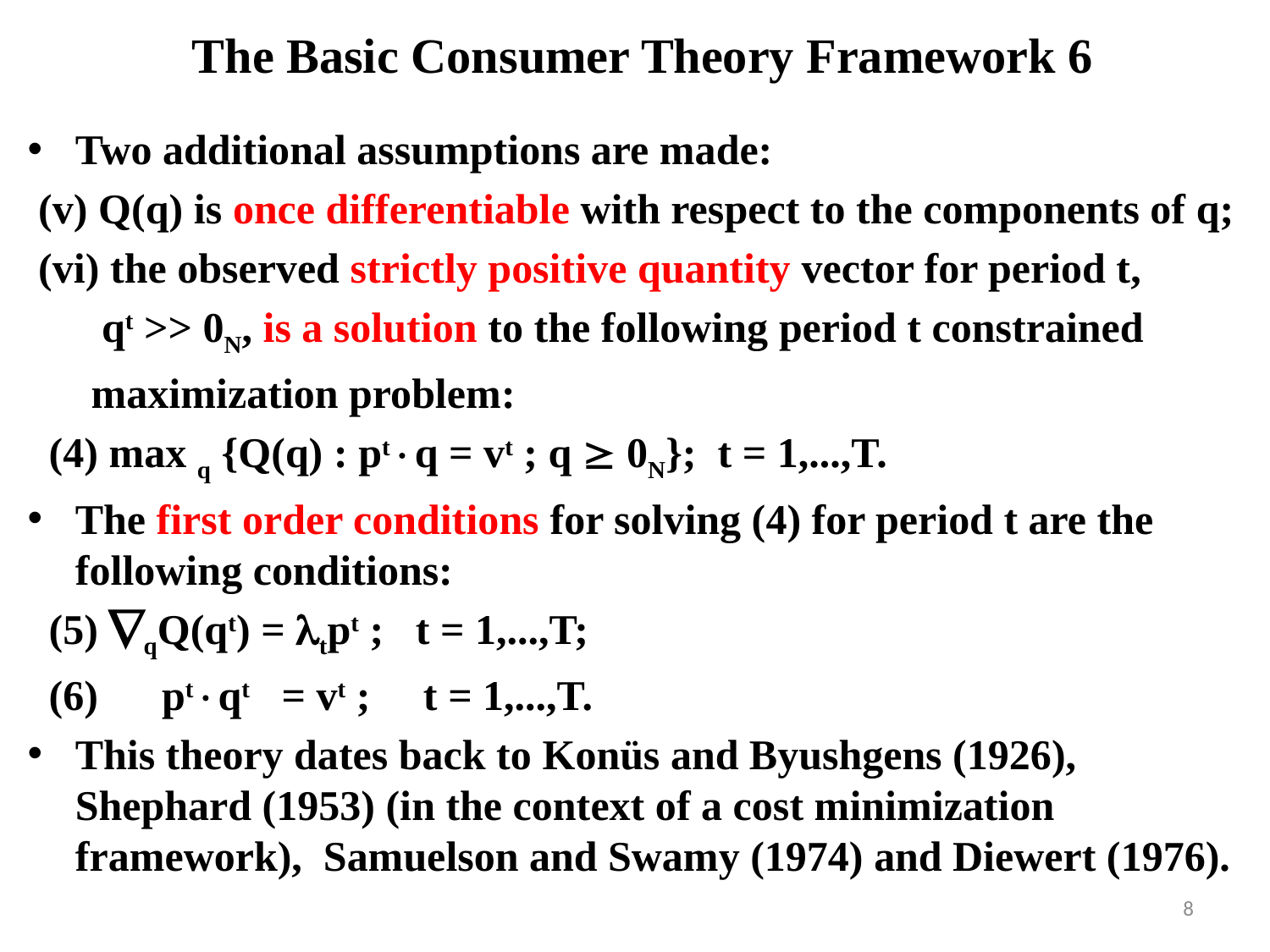

# The Basic Consumer Theory Framework 6
Two additional assumptions are made:
 (v) Q(q) is once differentiable with respect to the components of q;
 (vi) the observed strictly positive quantity vector for period t,
       qt >> 0N, is a solution to the following period t constrained
      maximization problem:
  (4) max q {Q(q) : pt⋅q = vt ; q ≥ 0N};  t = 1,...,T.
The first order conditions for solving (4) for period t are the following conditions:
  (5) ∇qQ(qt) = λtpt ;   t = 1,...,T;
  (6)      pt⋅qt   = vt ;     t = 1,...,T.
This theory dates back to Konüs and Byushgens (1926), Shephard (1953) (in the context of a cost minimization framework),  Samuelson and Swamy (1974) and Diewert (1976).
8